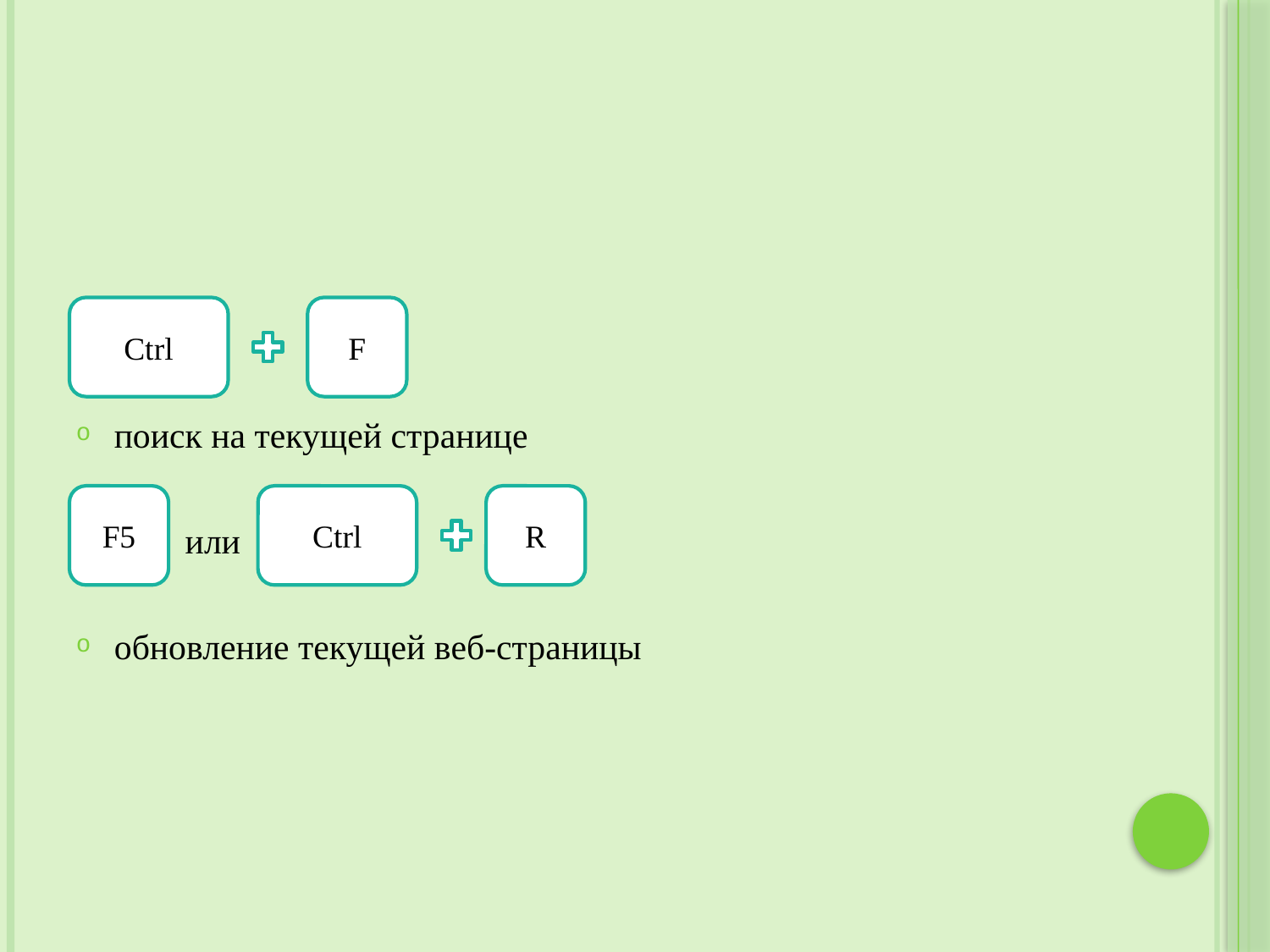

поиск на текущей странице

        или

обновление текущей веб-страницы
Ctrl
F

F5
Ctrl
R